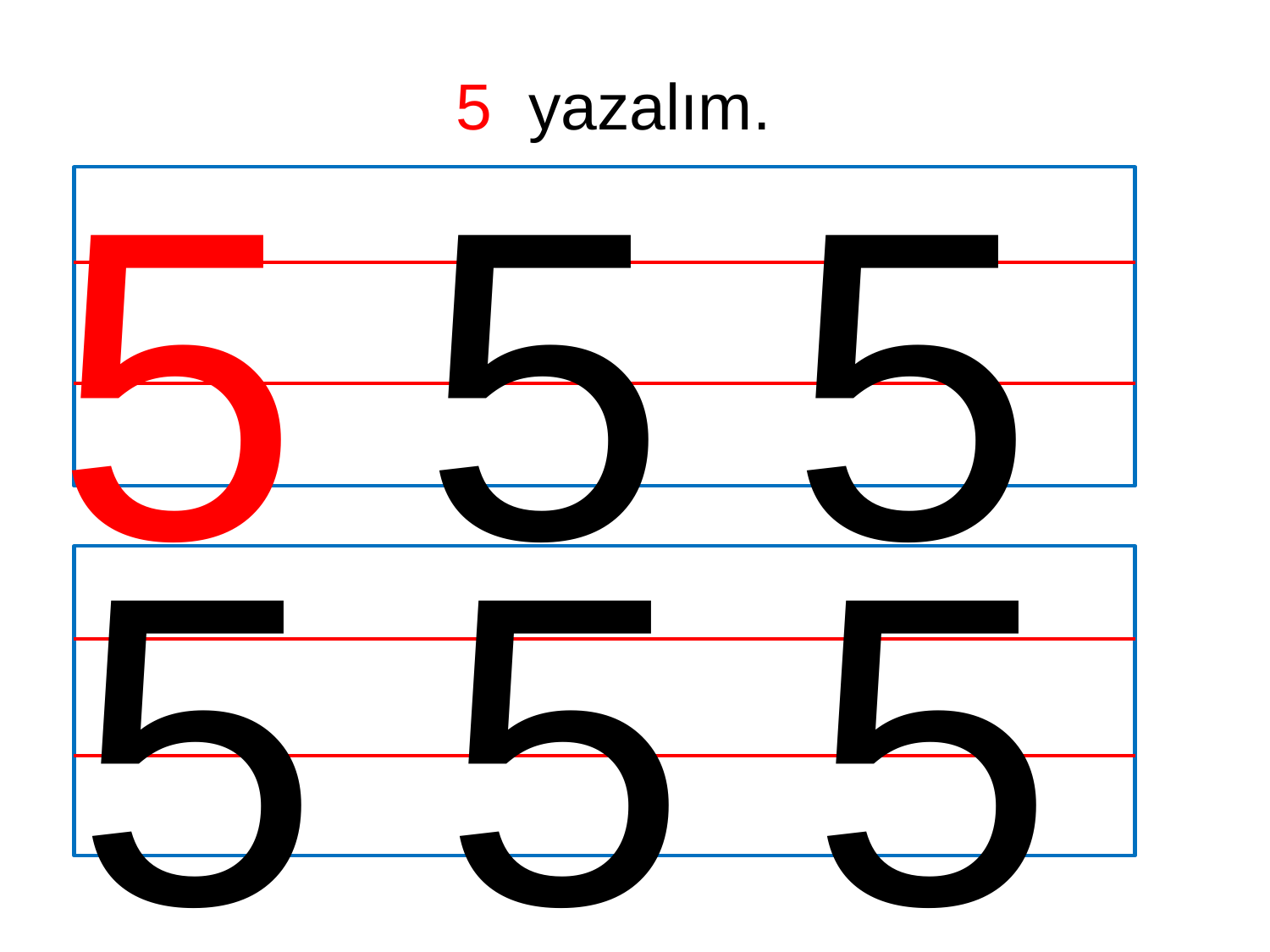

5  yazalım.
5 5 5

5 5 5